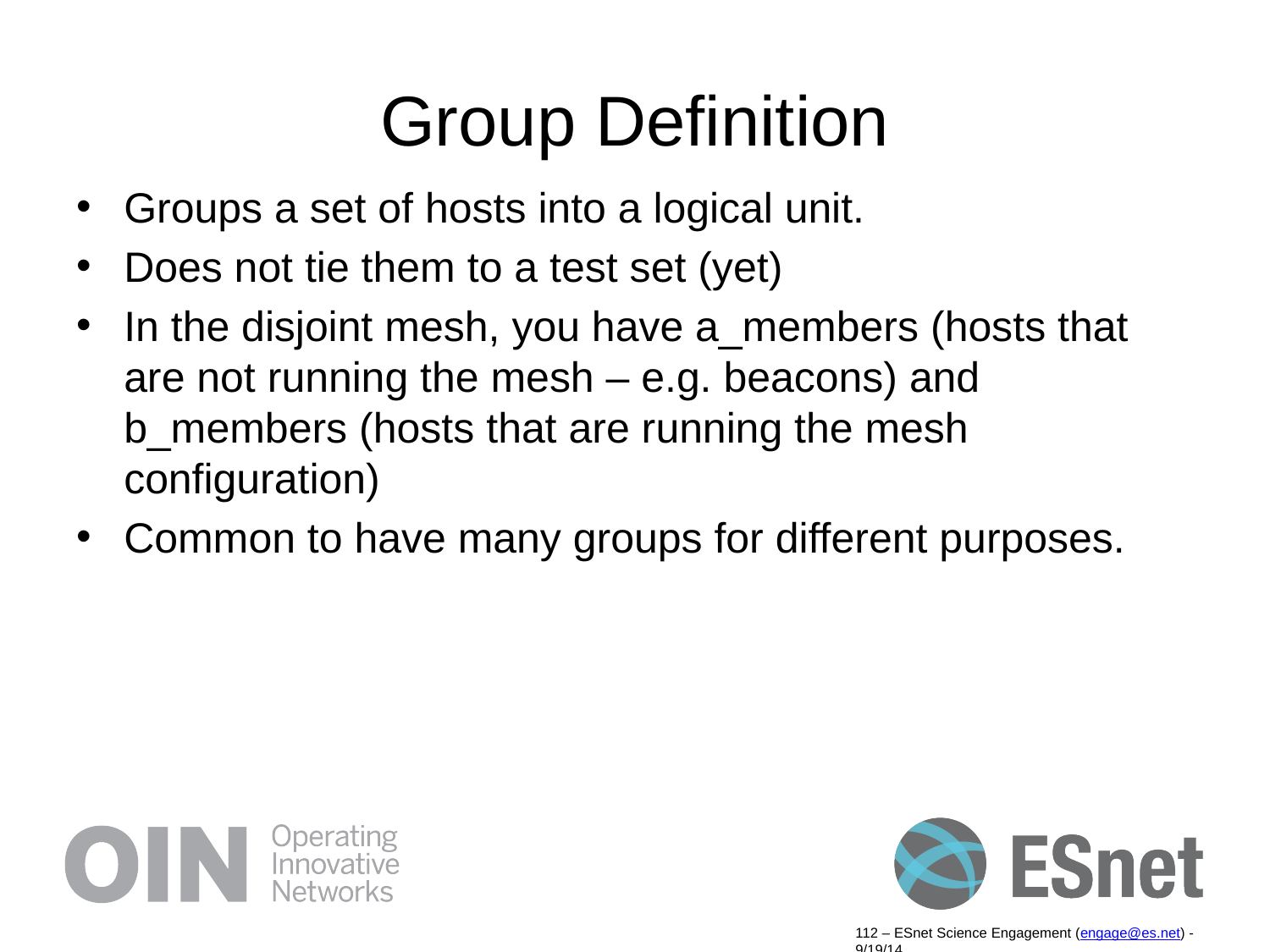

# Group Definition
Groups a set of hosts into a logical unit.
Does not tie them to a test set (yet)
In the disjoint mesh, you have a_members (hosts that are not running the mesh – e.g. beacons) and b_members (hosts that are running the mesh configuration)
Common to have many groups for different purposes.

112 – ESnet Science Engagement (engage@es.net) - 9/19/14